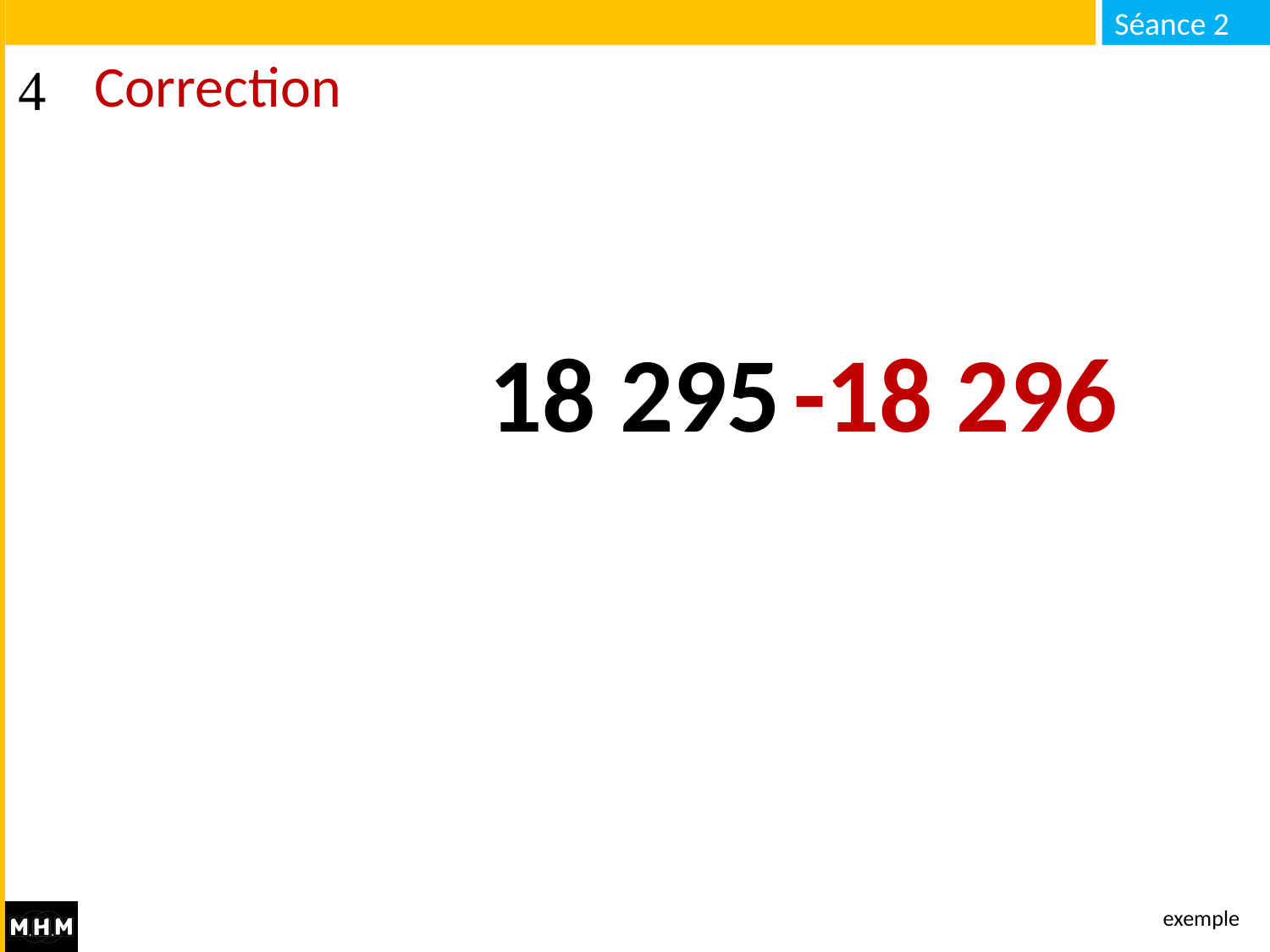

# Correction
-18 296
18 295
exemple